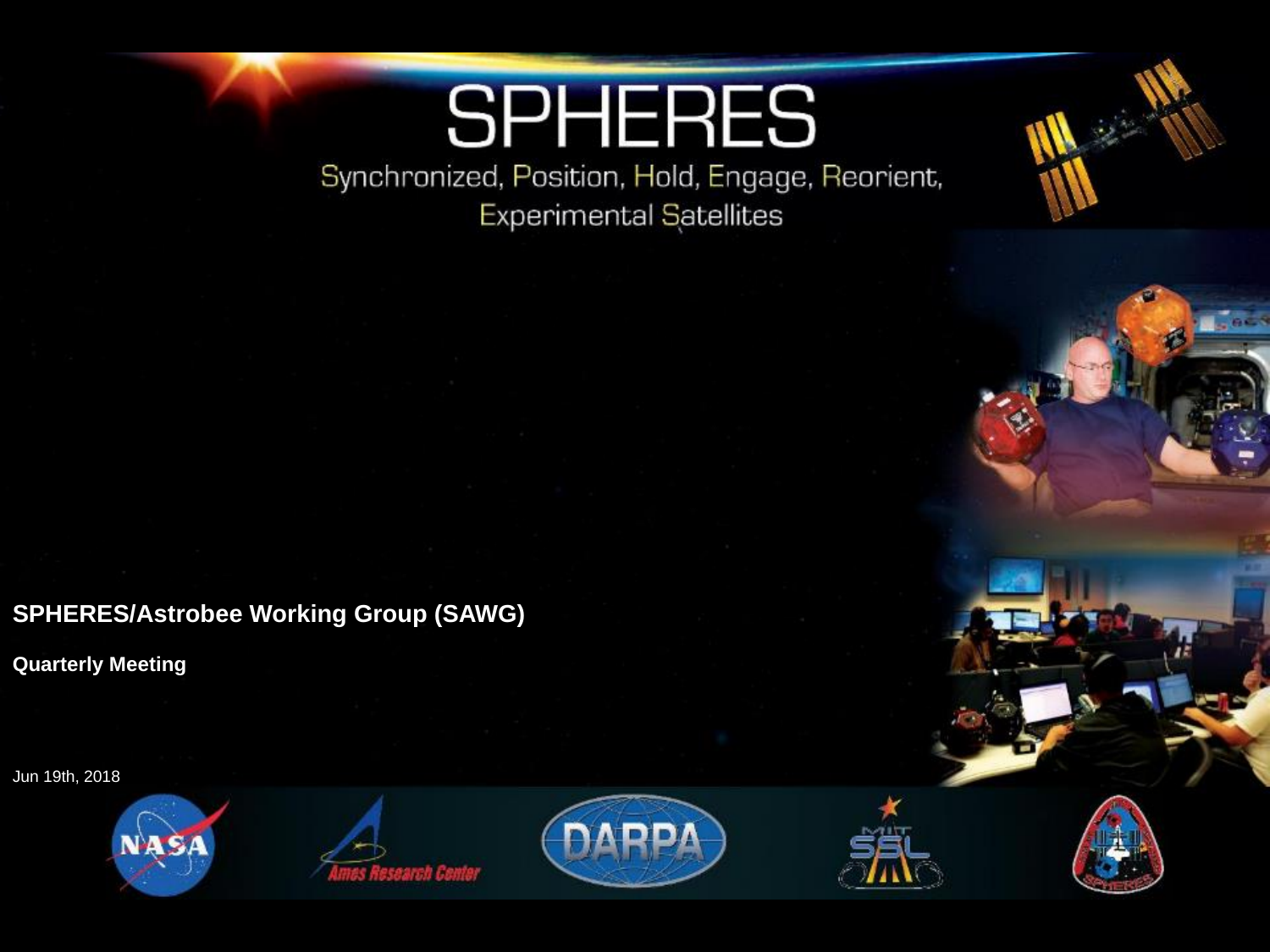

SPHERES/Astrobee Working Group (SAWG)
Quarterly Meeting

Jun 19th, 2018